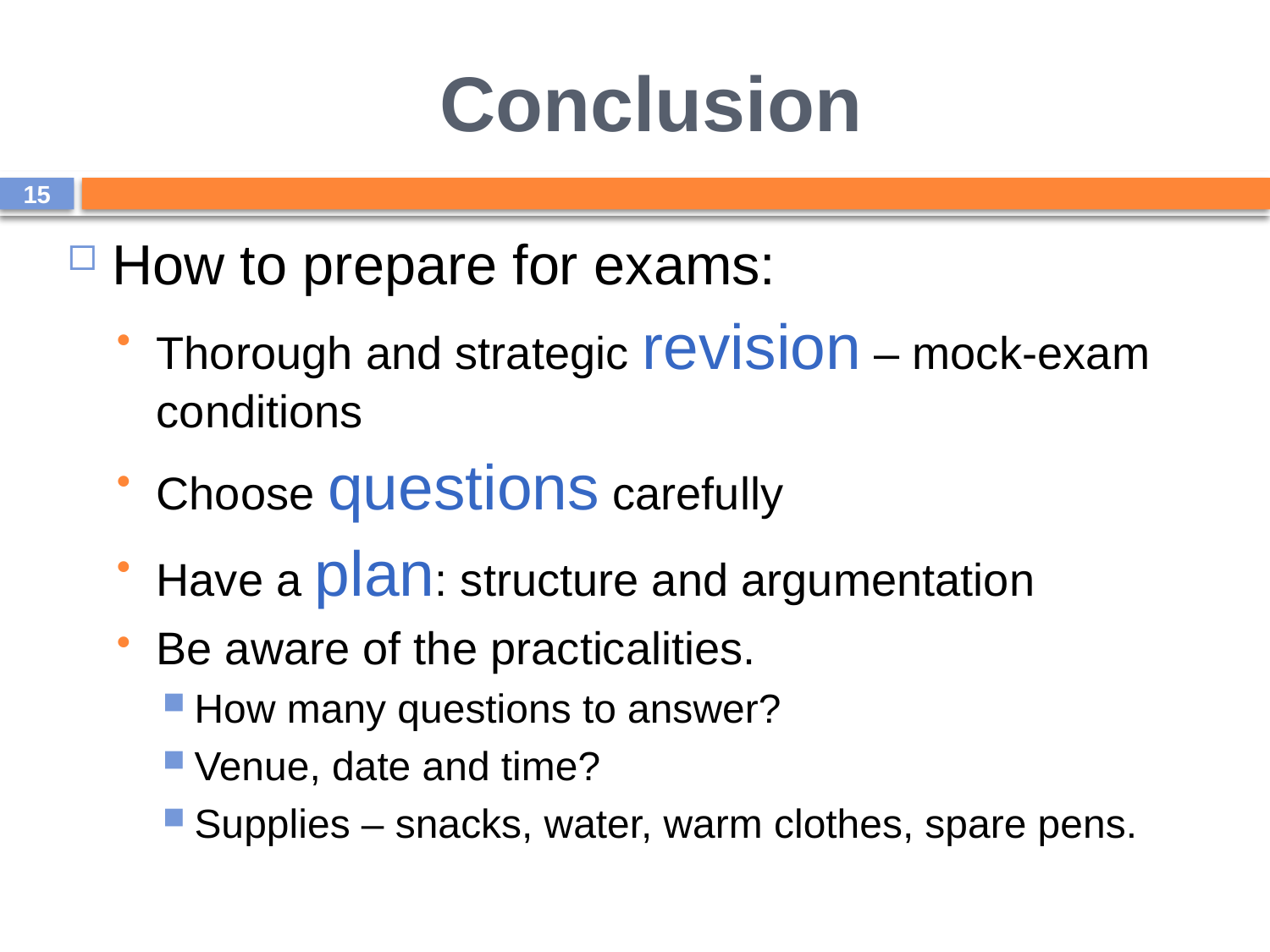

# Conclusion
15
How to prepare for exams:
Thorough and strategic revision – mock-exam conditions
Choose questions carefully
Have a plan: structure and argumentation
Be aware of the practicalities.
How many questions to answer?
Venue, date and time?
Supplies – snacks, water, warm clothes, spare pens.